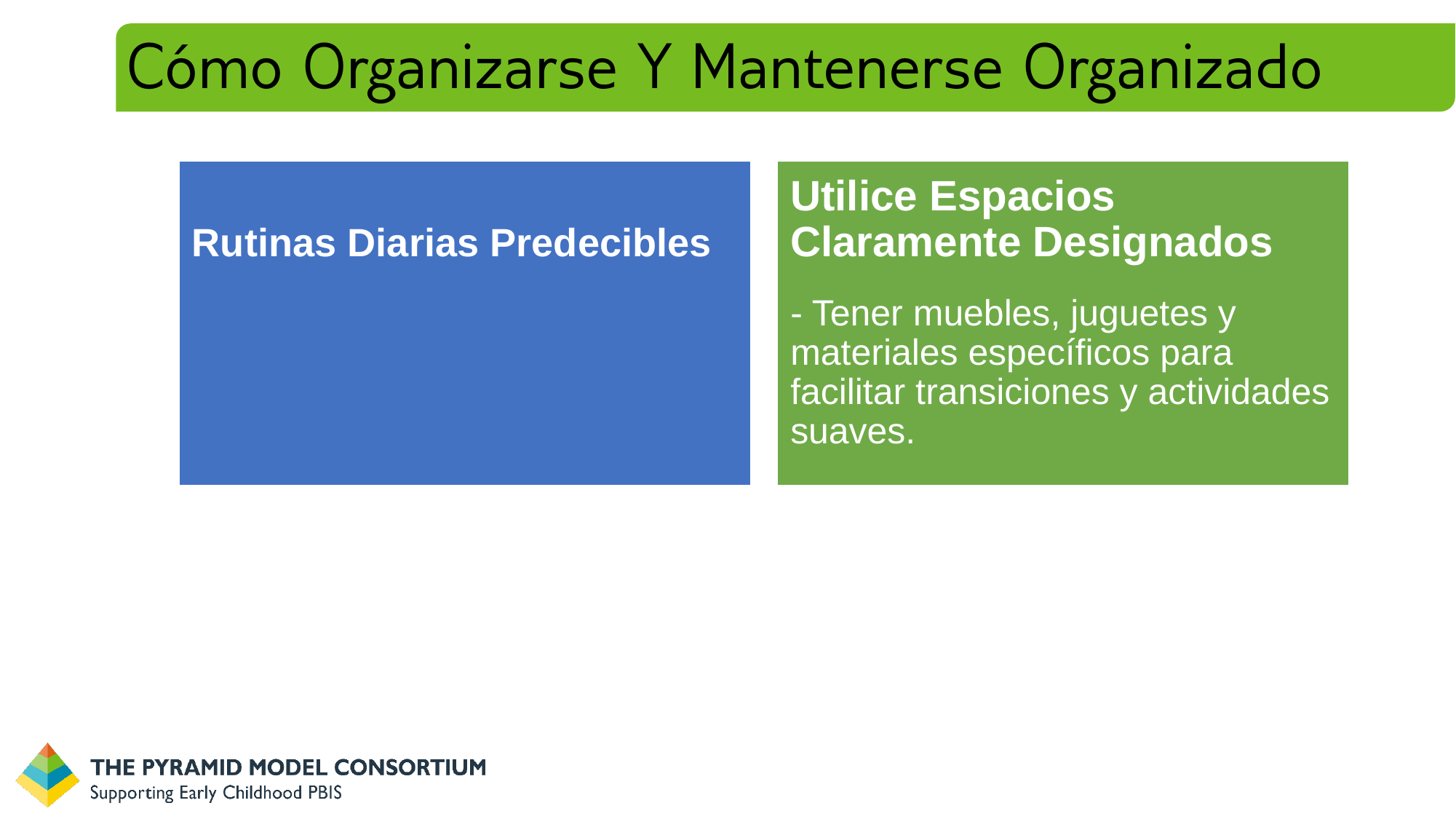

# Cómo Organizarse Y Mantenerse Organizado
Utilice Espacios
Claramente Designados

- Tener muebles, juguetes y materiales específicos para facilitar transiciones y actividades suaves.

Rutinas Diarias Predecibles

- Ayude a los niños a aprender y sentirse seguros
- ¡Le ayuda a saber qué materiales tener listos y cuándo!